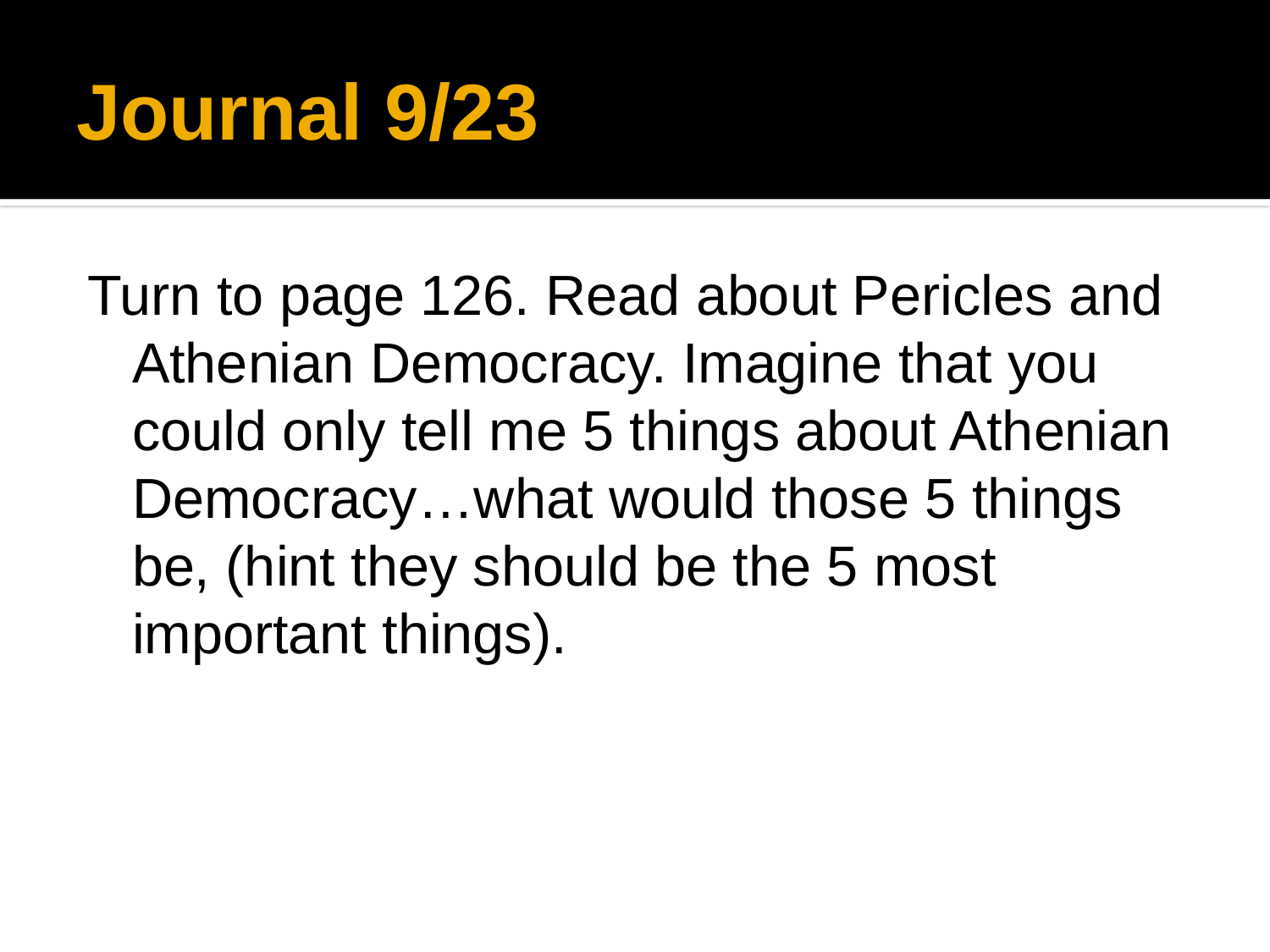

# Journal 9/23
Turn to page 126. Read about Pericles and Athenian Democracy. Imagine that you could only tell me 5 things about Athenian Democracy…what would those 5 things be, (hint they should be the 5 most important things).